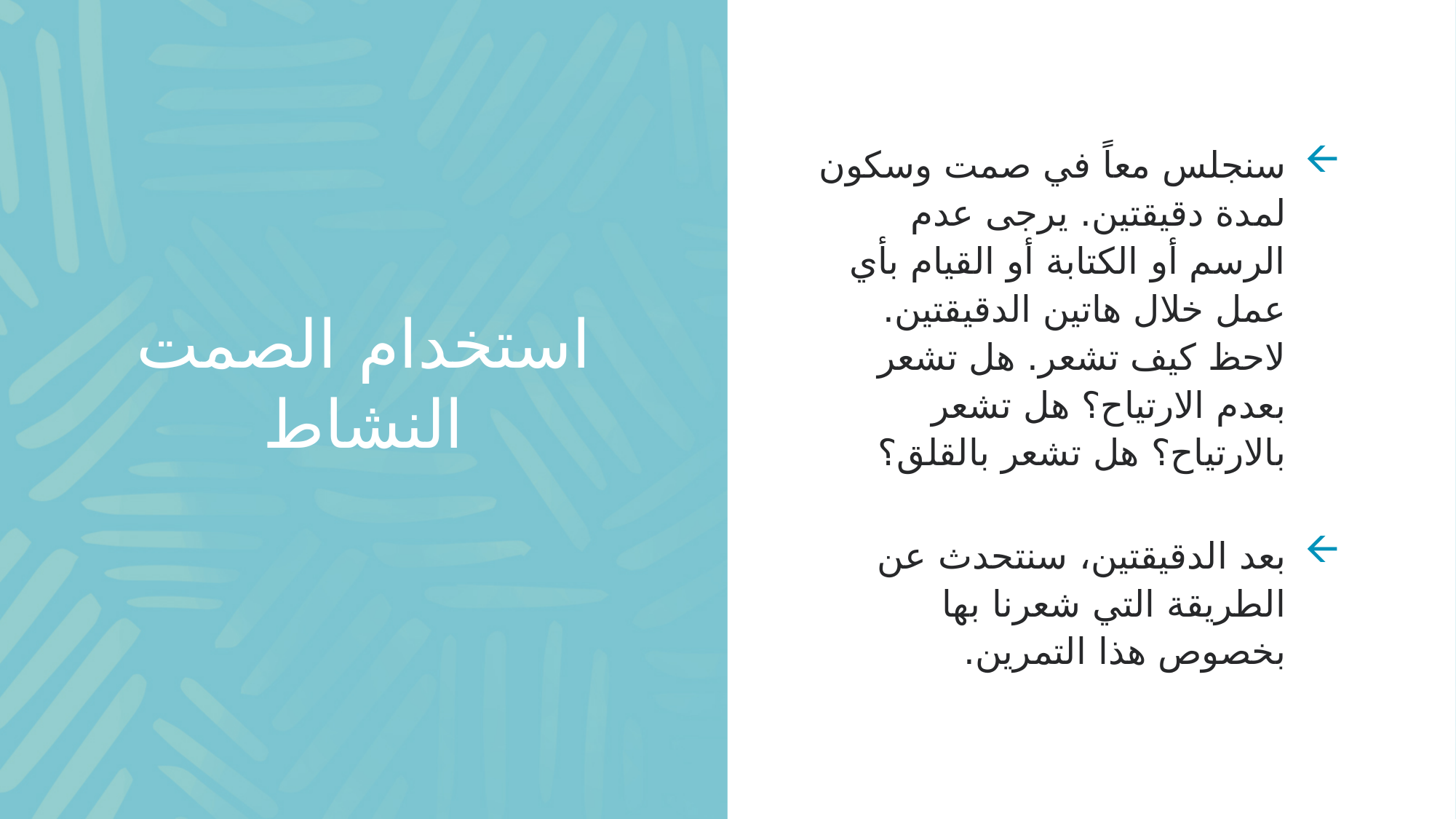

سنجلس معاً في صمت وسكون لمدة دقيقتين. يرجى عدم الرسم أو الكتابة أو القيام بأي عمل خلال هاتين الدقيقتين. لاحظ كيف تشعر. هل تشعر بعدم الارتياح؟ هل تشعر بالارتياح؟ هل تشعر بالقلق؟
بعد الدقيقتين، سنتحدث عن الطريقة التي شعرنا بها بخصوص هذا التمرين.
# استخدام الصمت النشاط